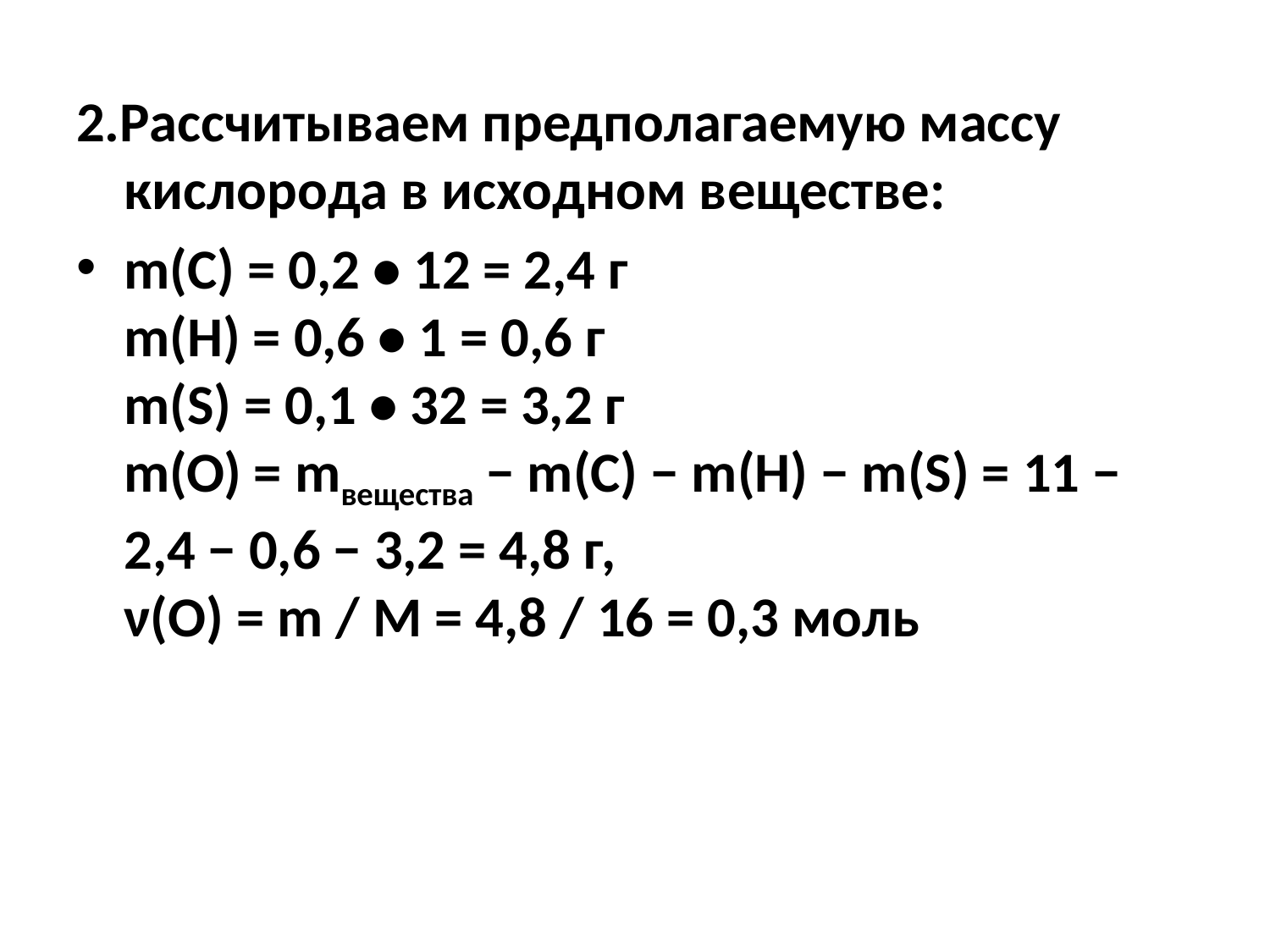

2.Рассчитываем предполагаемую массу кислорода в исходном веществе:
m(C) = 0,2 • 12 = 2,4 г
m(H) = 0,6 • 1 = 0,6 г
m(S) = 0,1 • 32 = 3,2 г
m(O) = mвещества − m(C) − m(H) − m(S) = 11 − 2,4 − 0,6 − 3,2 = 4,8 г,
ν(O) = m / M = 4,8 / 16 = 0,3 моль